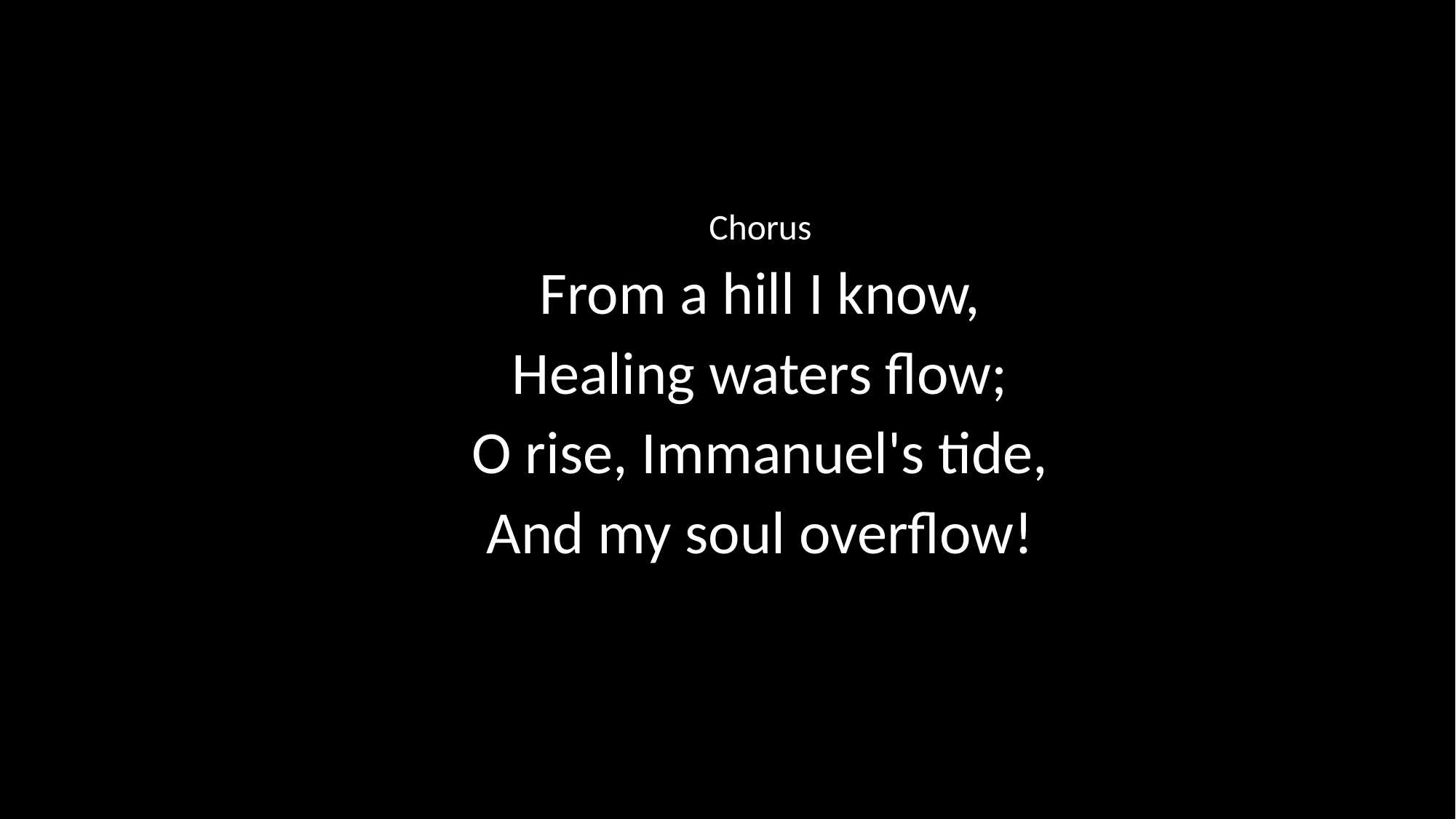

Chorus
From a hill I know,
Healing waters flow;
O rise, Immanuel's tide,
And my soul overflow!